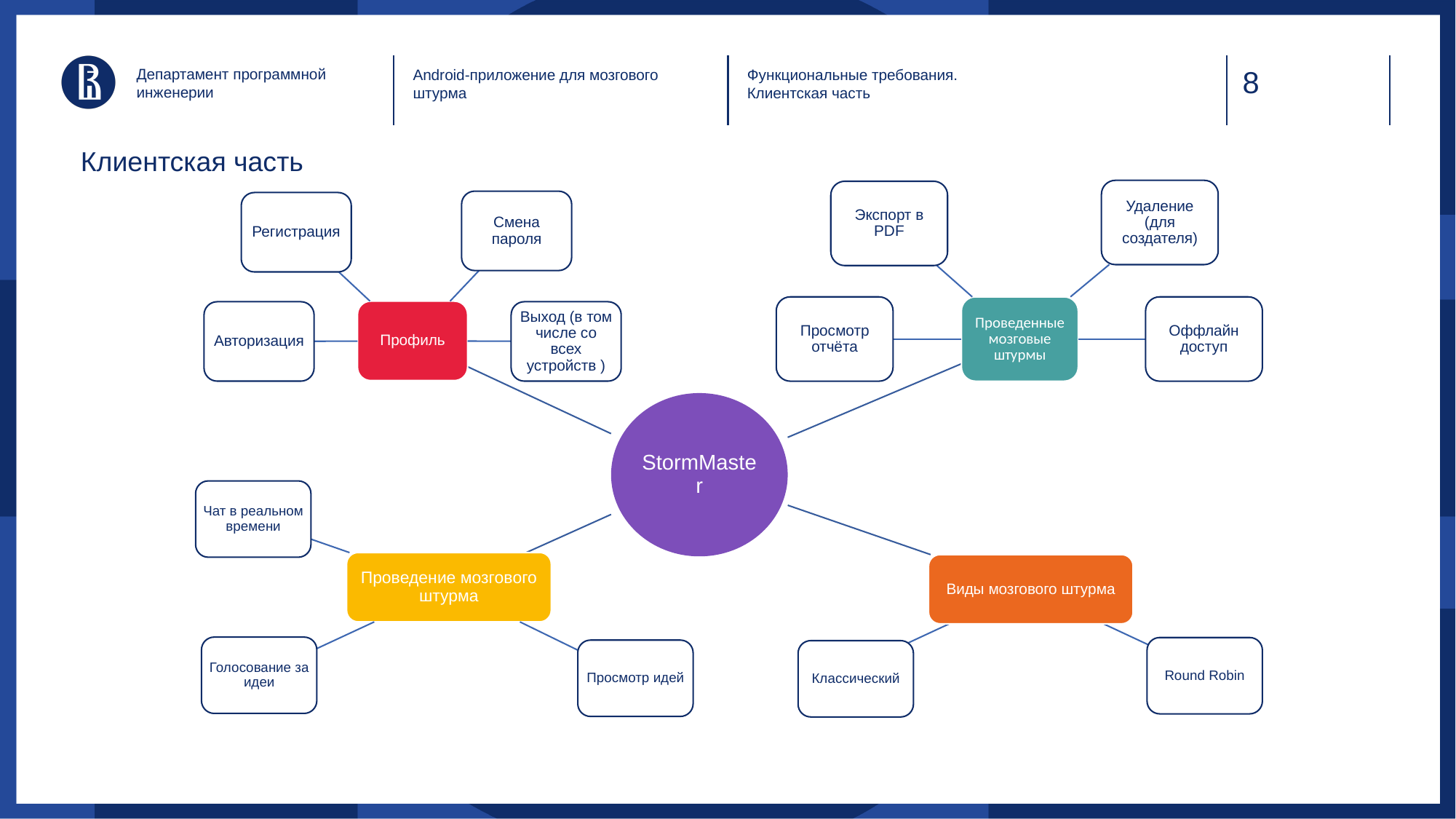

Департамент программной инженерии

Android-приложение для мозгового штурма

Функциональные требования.
Клиентская часть
Клиентская часть
Удаление (для создателя)
Экспорт в PDF
Смена пароля
Регистрация

Проведенные мозговые штурмы
Оффлайн доступ
Просмотр отчёта
Профиль
Выход (в том числе со всех устройств )
Авторизация

StormMaster

Чат в реальном времени

Проведение мозгового штурма
Виды мозгового штурма

Голосование за идеи
Round Robin
Просмотр идей
Классический